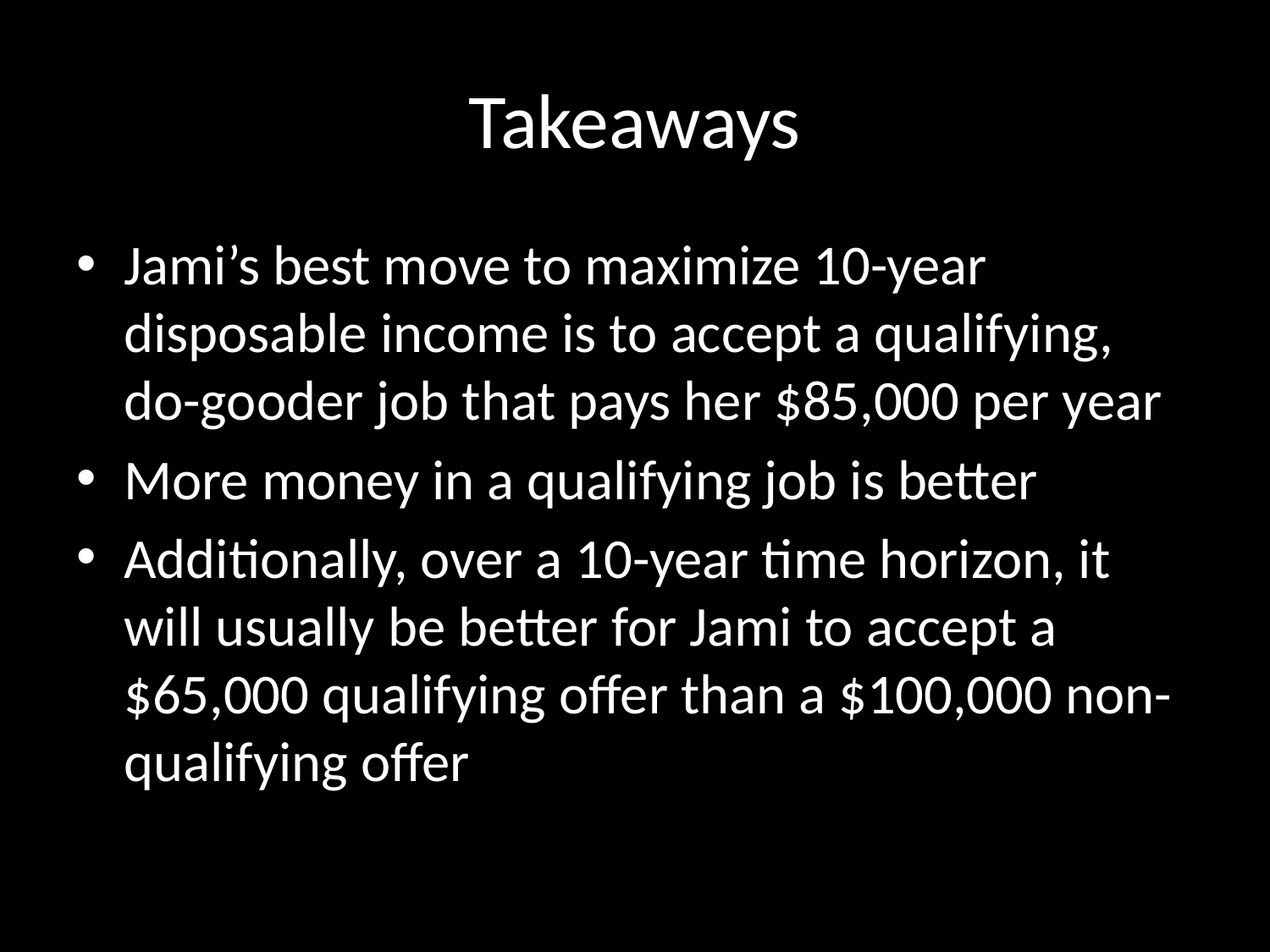

# Takeaways
Jami’s best move to maximize 10-year disposable income is to accept a qualifying, do-gooder job that pays her $85,000 per year
More money in a qualifying job is better
Additionally, over a 10-year time horizon, it will usually be better for Jami to accept a $65,000 qualifying offer than a $100,000 non-qualifying offer